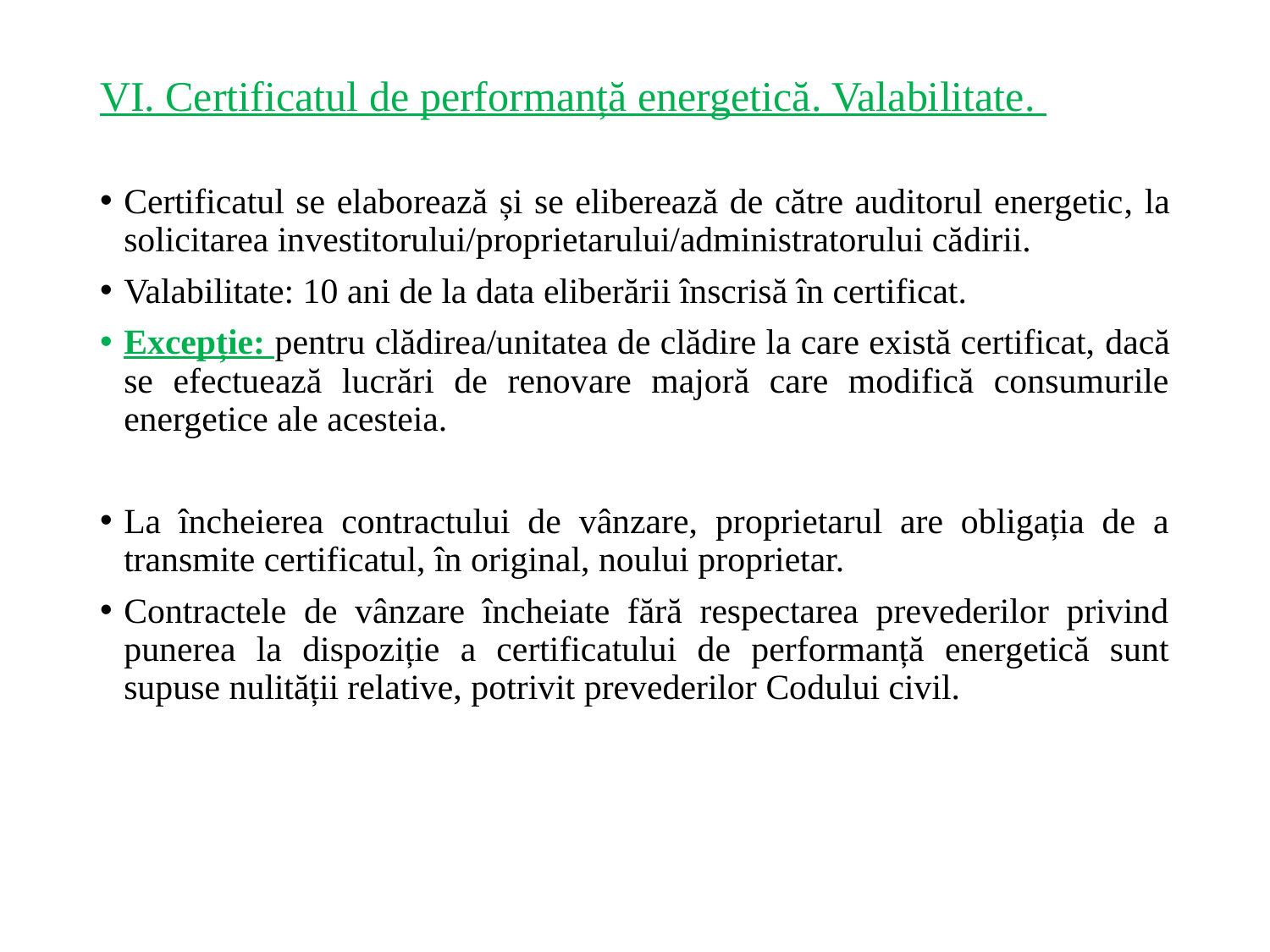

# VI. Certificatul de performanță energetică. Valabilitate.
Certificatul se elaborează și se eliberează de către auditorul energetic, la solicitarea investitorului/proprietarului/administratorului cădirii.
Valabilitate: 10 ani de la data eliberării înscrisă în certificat.
Excepție: pentru clădirea/unitatea de clădire la care există certificat, dacă se efectuează lucrări de renovare majoră care modifică consumurile energetice ale acesteia.

La încheierea contractului de vânzare, proprietarul are obligația de a transmite certificatul, în original, noului proprietar.
Contractele de vânzare încheiate fără respectarea prevederilor privind punerea la dispoziție a certificatului de performanță energetică sunt supuse nulității relative, potrivit prevederilor Codului civil.